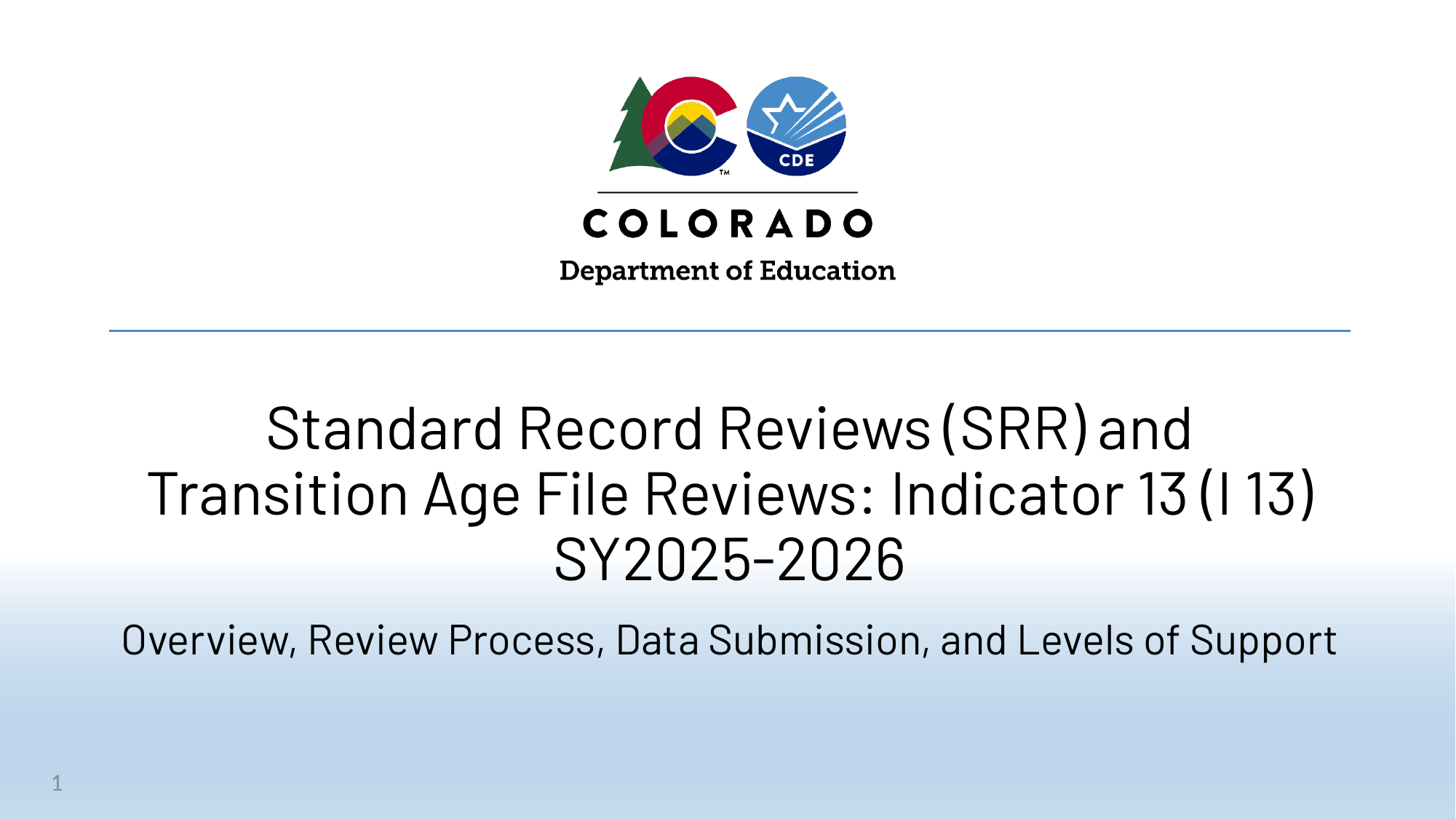

# Standard Record Reviews (SRR) and Transition Age File Reviews: Indicator 13 (I 13) SY2025-2026
Overview, Review Process, Data Submission, and Levels of Support
1